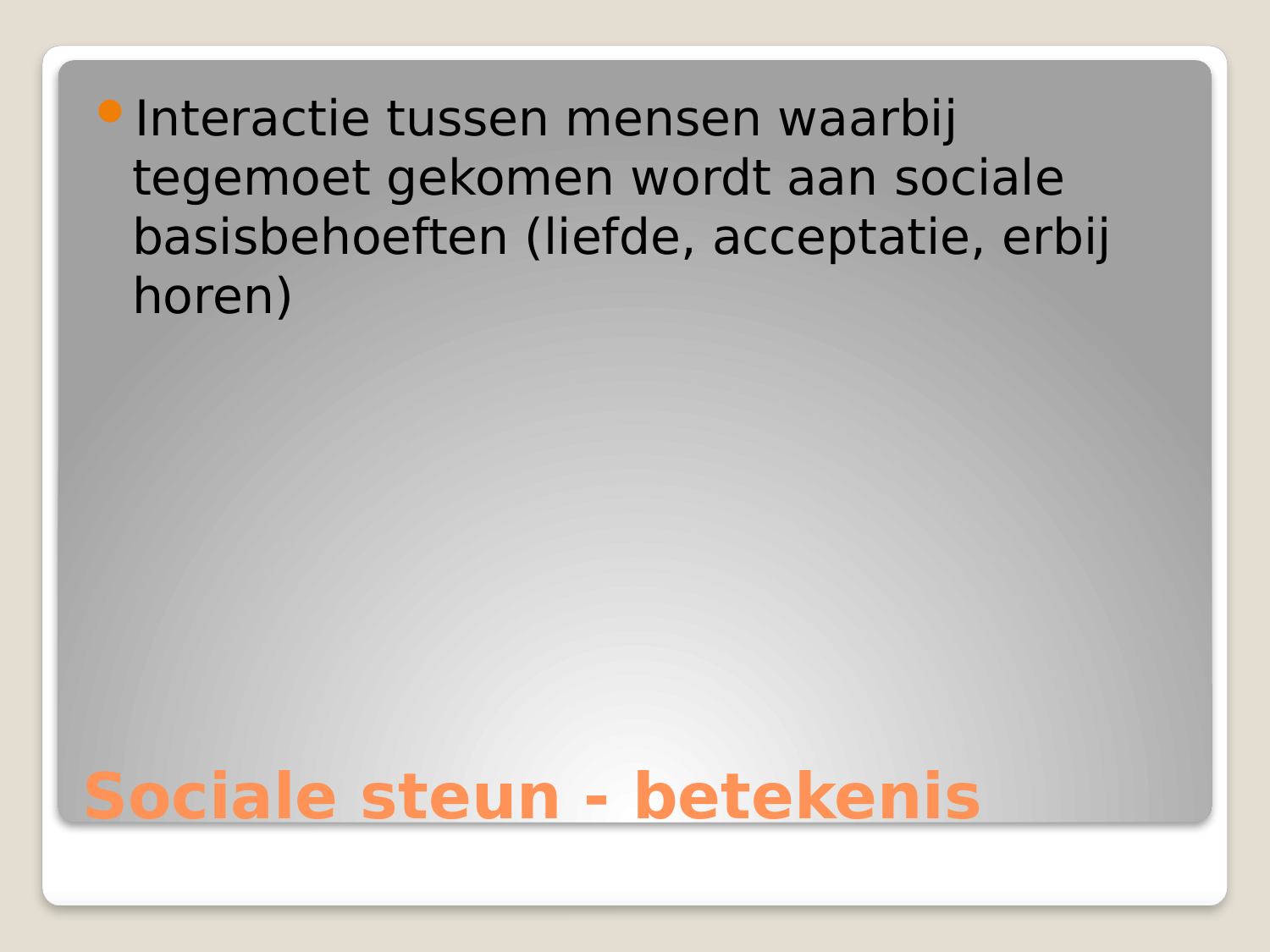

Interactie tussen mensen waarbij tegemoet gekomen wordt aan sociale basisbehoeften (liefde, acceptatie, erbij horen)
# Sociale steun - betekenis